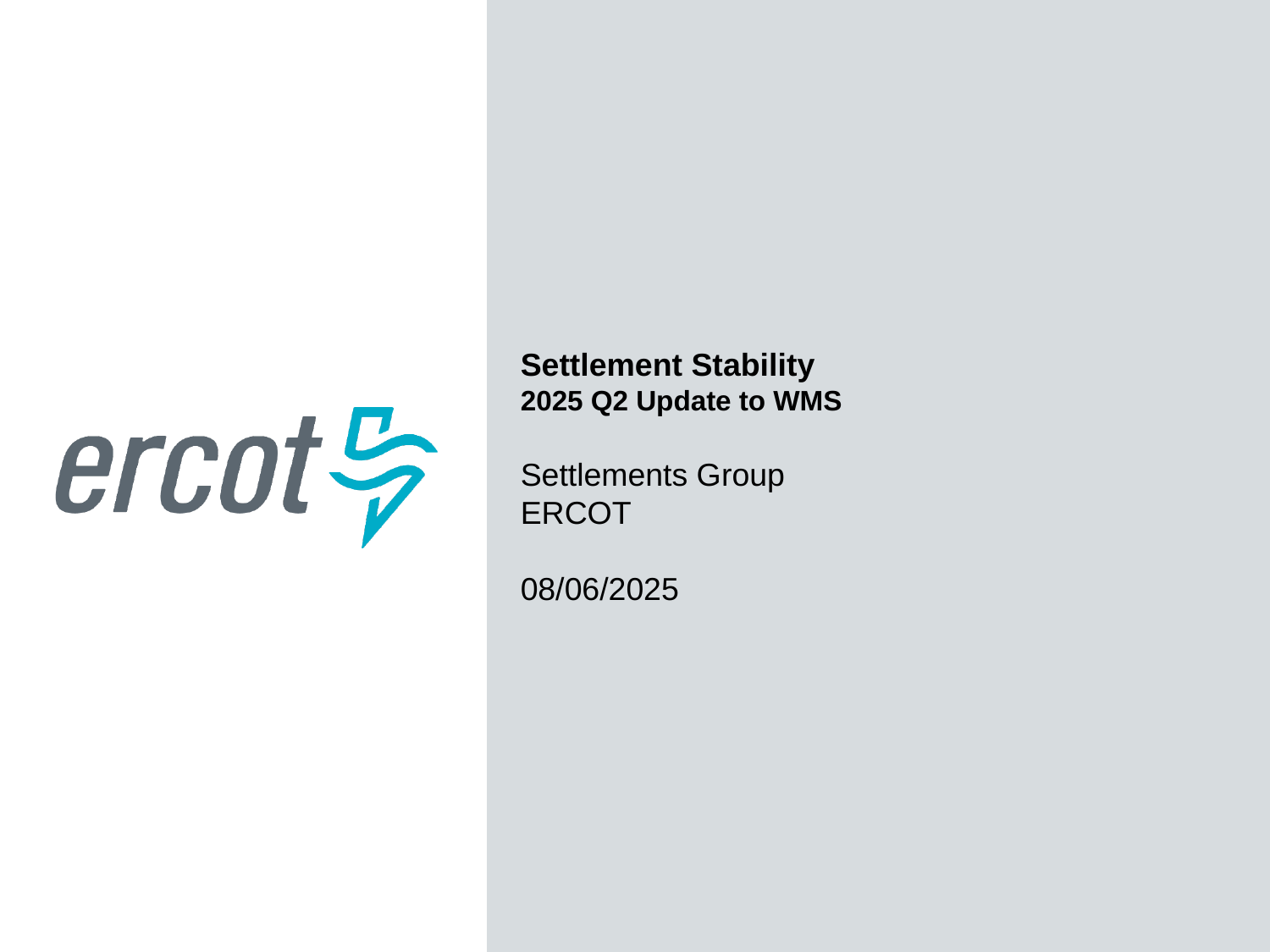

Settlement Stability
2025 Q2 Update to WMS

Settlements Group
ERCOT

08/06/2025